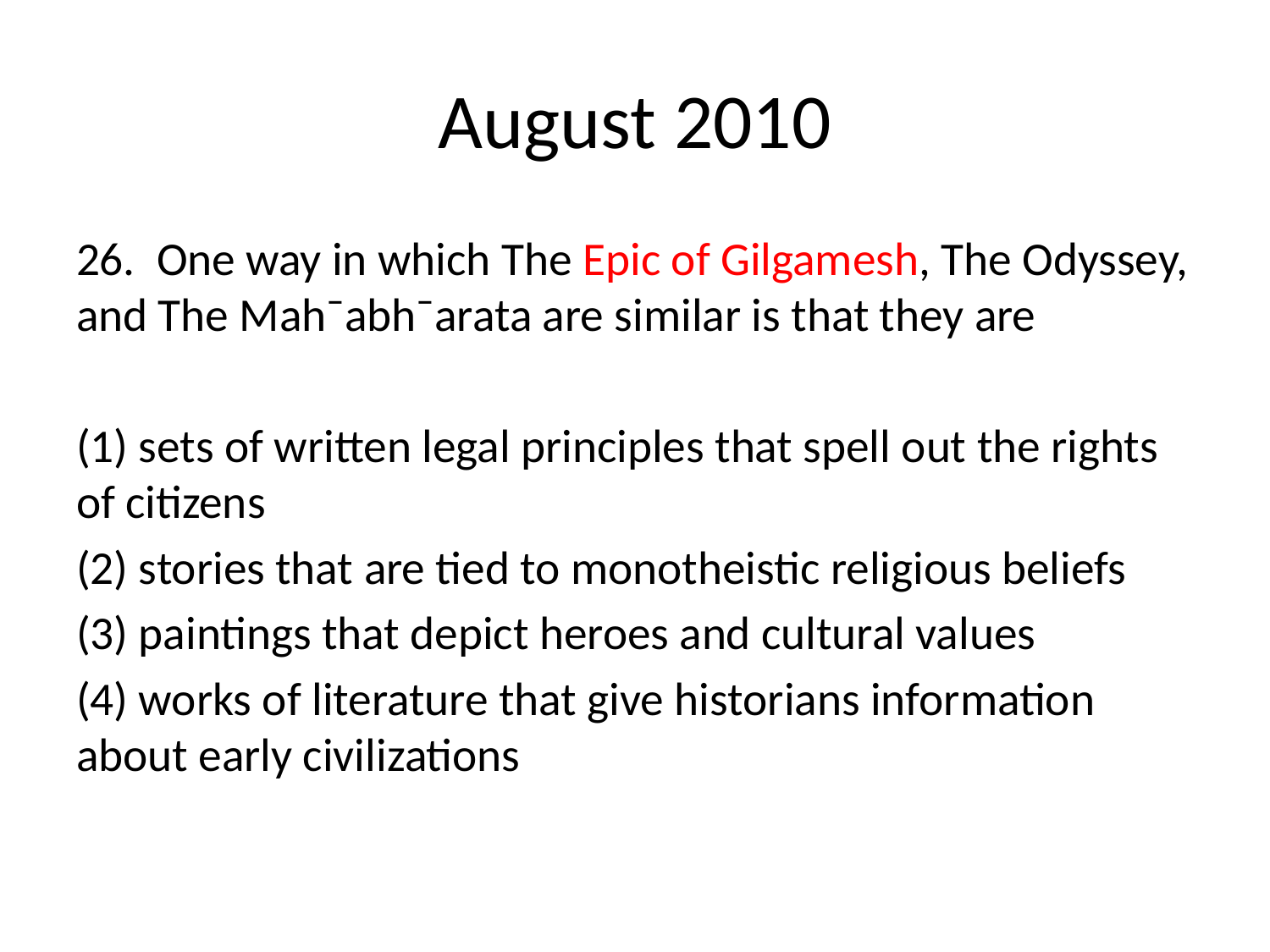

# August 2010
26.  One way in which The Epic of Gilgamesh, The Odyssey, and The Mah¯abh¯arata are similar is that they are

(1) sets of written legal principles that spell out the rights of citizens
(2) stories that are tied to monotheistic religious beliefs
(3) paintings that depict heroes and cultural values
(4) works of literature that give historians information about early civilizations